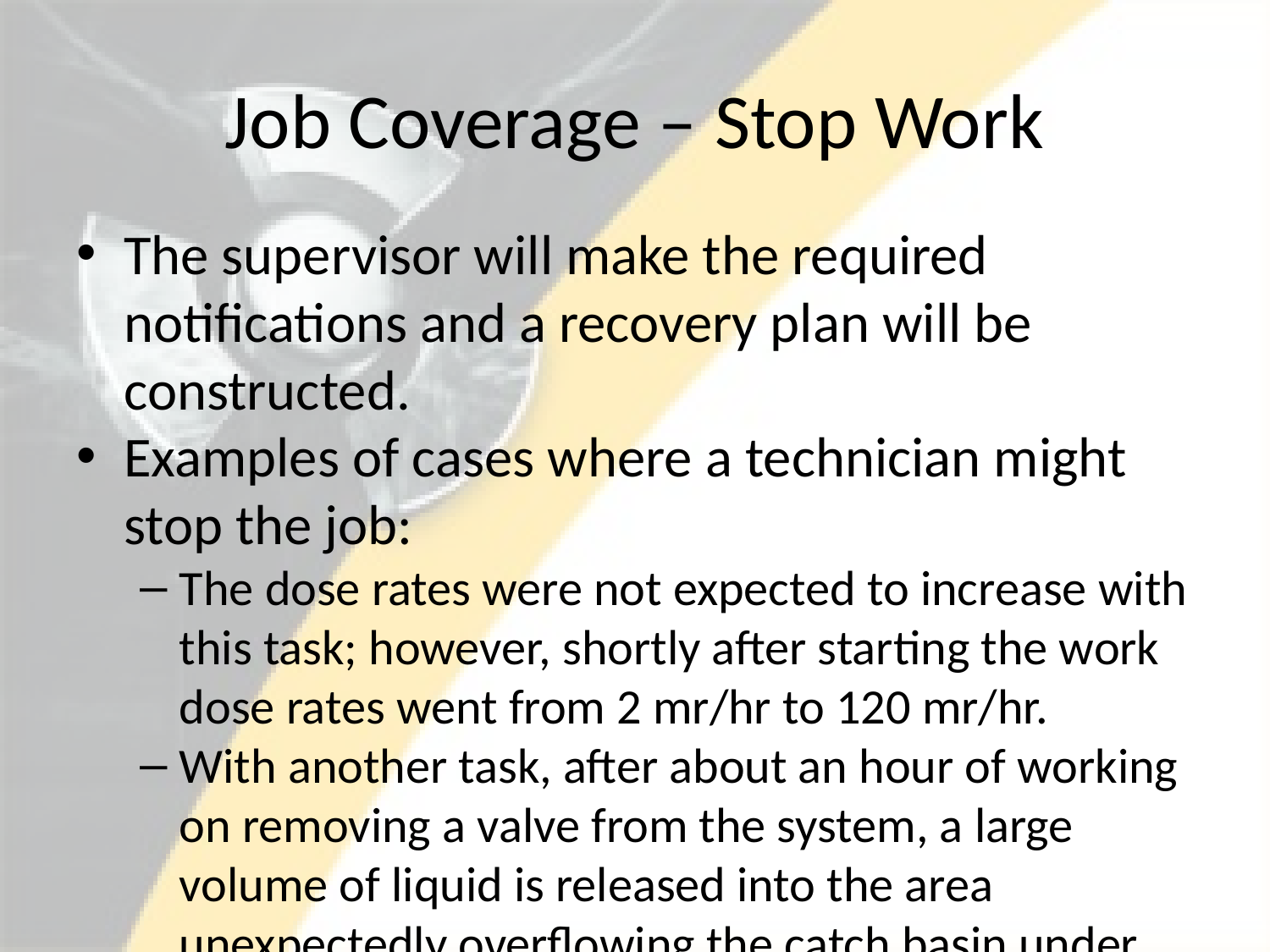

# Job Coverage – Stop Work
The supervisor will make the required notifications and a recovery plan will be constructed.
Examples of cases where a technician might stop the job:
The dose rates were not expected to increase with this task; however, shortly after starting the work dose rates went from 2 mr/hr to 120 mr/hr.
With another task, after about an hour of working on removing a valve from the system, a large volume of liquid is released into the area unexpectedly overflowing the catch basin under the valve.